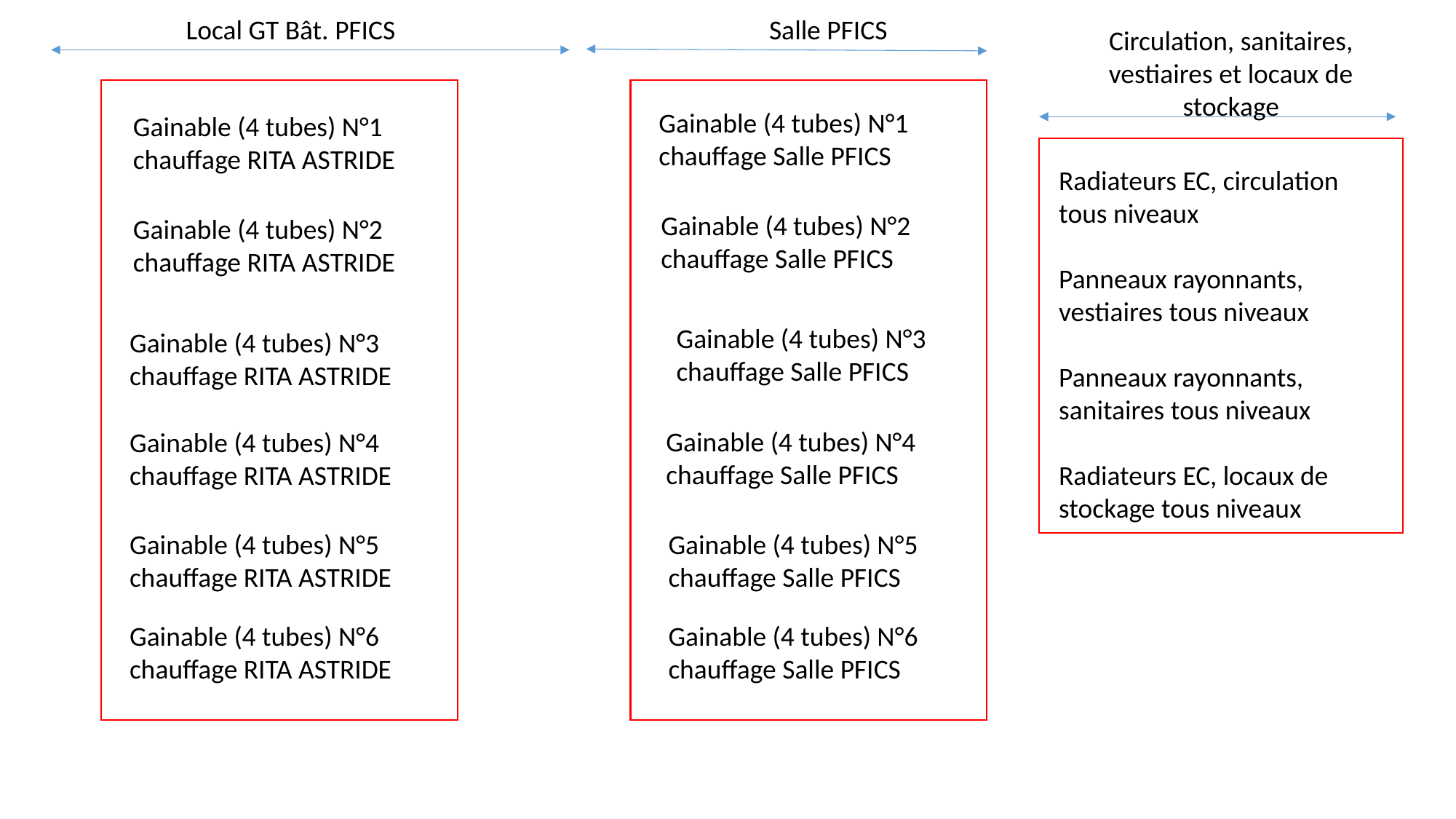

Local GT Bât. PFICS
Salle PFICS
Circulation, sanitaires, vestiaires et locaux de stockage

Gainable (4 tubes) N°1 chauffage Salle PFICS
Gainable (4 tubes) N°1 chauffage RITA ASTRIDE

Radiateurs EC, circulation tous niveaux

Panneaux rayonnants, vestiaires tous niveaux

Panneaux rayonnants, sanitaires tous niveaux

Radiateurs EC, locaux de stockage tous niveaux
Gainable (4 tubes) N°2 chauffage Salle PFICS
Gainable (4 tubes) N°2 chauffage RITA ASTRIDE
Gainable (4 tubes) N°3 chauffage Salle PFICS
Gainable (4 tubes) N°3 chauffage RITA ASTRIDE
Gainable (4 tubes) N°4 chauffage Salle PFICS
Gainable (4 tubes) N°4 chauffage RITA ASTRIDE
Gainable (4 tubes) N°5 chauffage RITA ASTRIDE
Gainable (4 tubes) N°5 chauffage Salle PFICS
Gainable (4 tubes) N°6 chauffage RITA ASTRIDE
Gainable (4 tubes) N°6 chauffage Salle PFICS